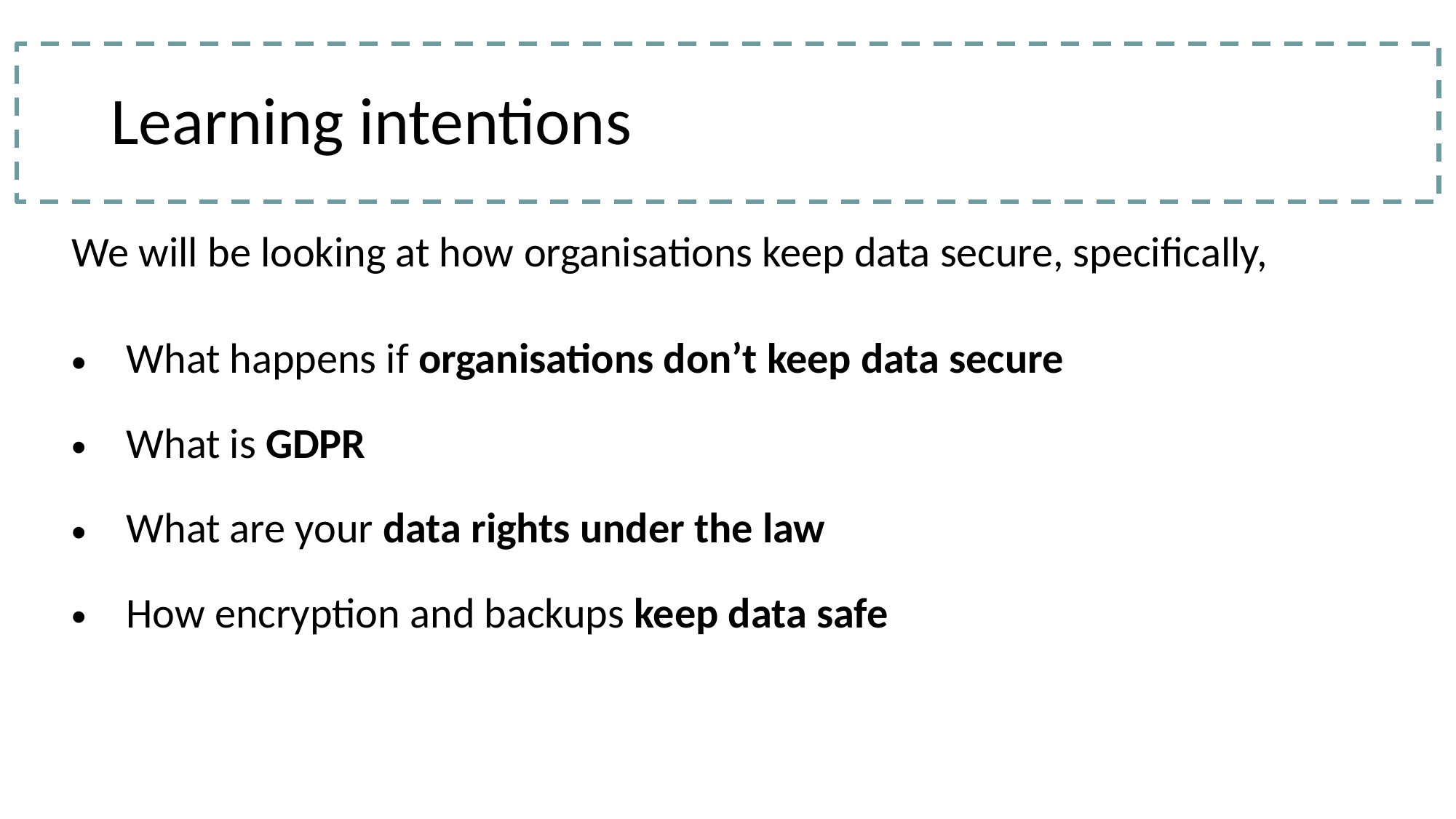

# Learning intentions
| We will be looking at how organisations keep data secure, specifically, What happens if organisations don’t keep data secure What is GDPR What are your data rights under the law How encryption and backups keep data safe |
| --- |